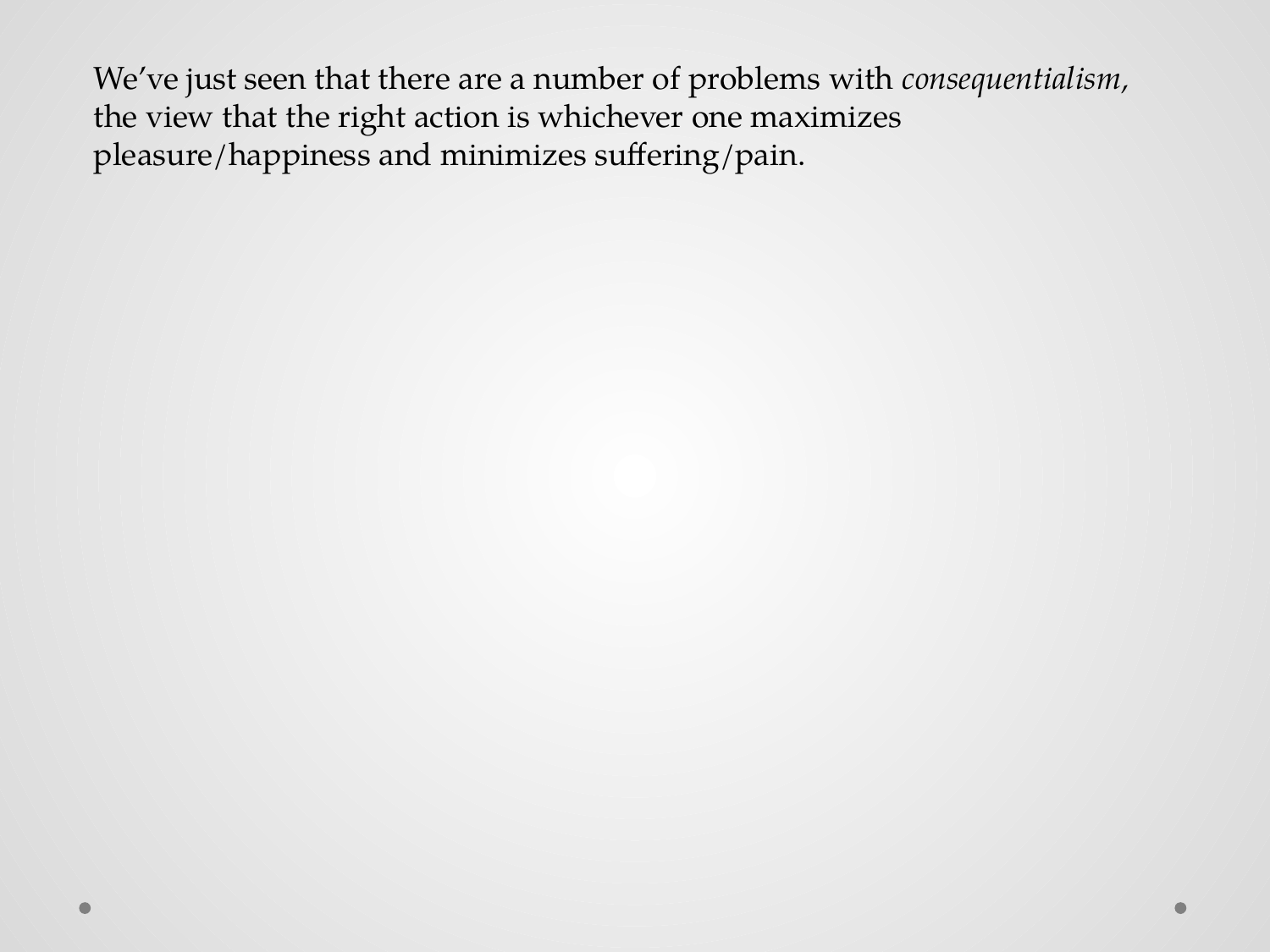

We’ve just seen that there are a number of problems with consequentialism, the view that the right action is whichever one maximizes pleasure/happiness and minimizes suffering/pain.